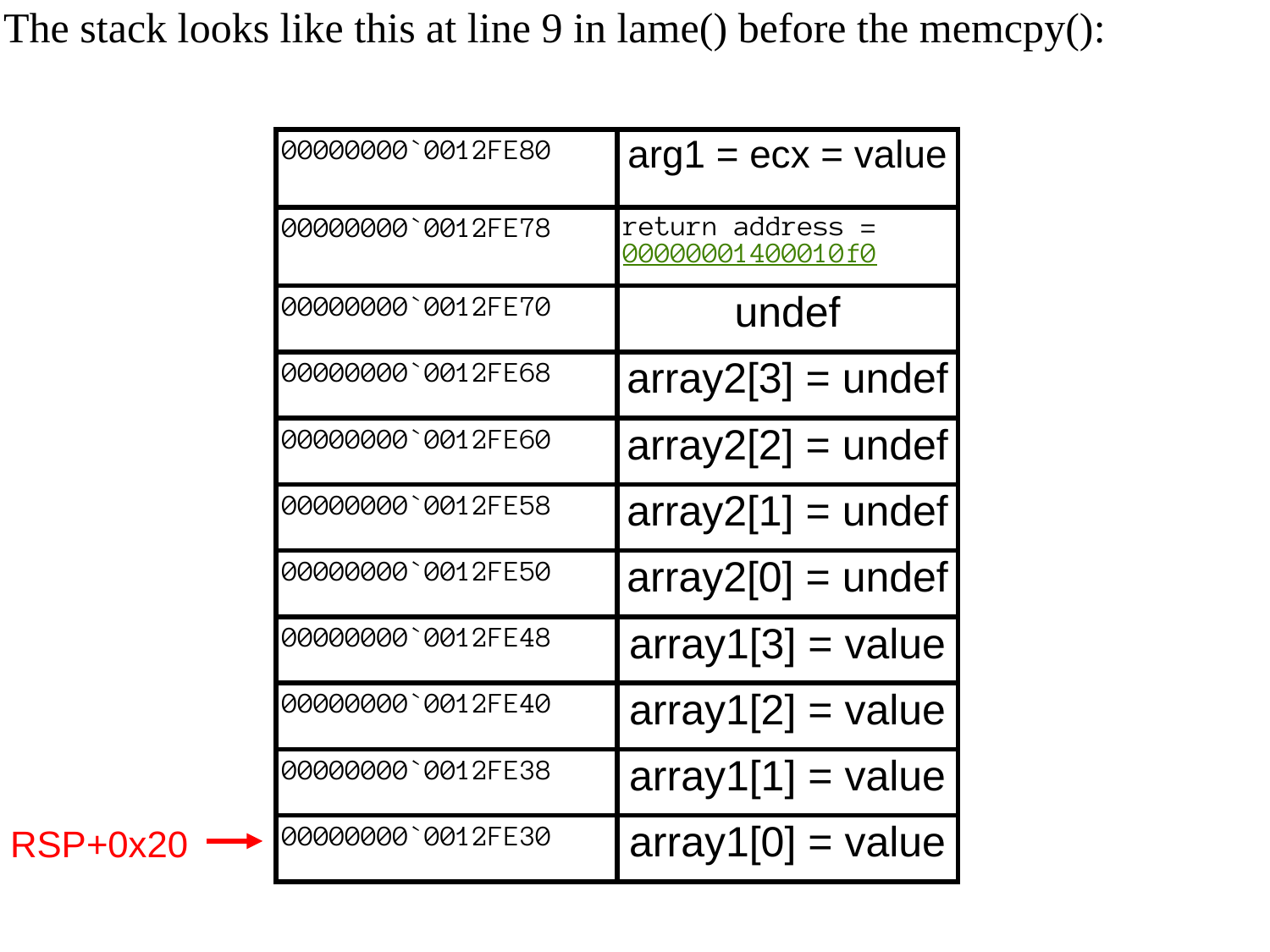

The stack looks like this at line 9 in lame() before the memcpy():
| 00000000`0012FE80 | arg1 = ecx = value |
| --- | --- |
| 00000000`0012FE78 | return address = 00000001400010f0 |
| 00000000`0012FE70 | undef |
| 00000000`0012FE68 | array2[3] = undef |
| 00000000`0012FE60 | array2[2] = undef |
| 00000000`0012FE58 | array2[1] = undef |
| 00000000`0012FE50 | array2[0] = undef |
| 00000000`0012FE48 | array1[3] = value |
| 00000000`0012FE40 | array1[2] = value |
| 00000000`0012FE38 | array1[1] = value |
| 00000000`0012FE30 | array1[0] = value |
RSP+0x20